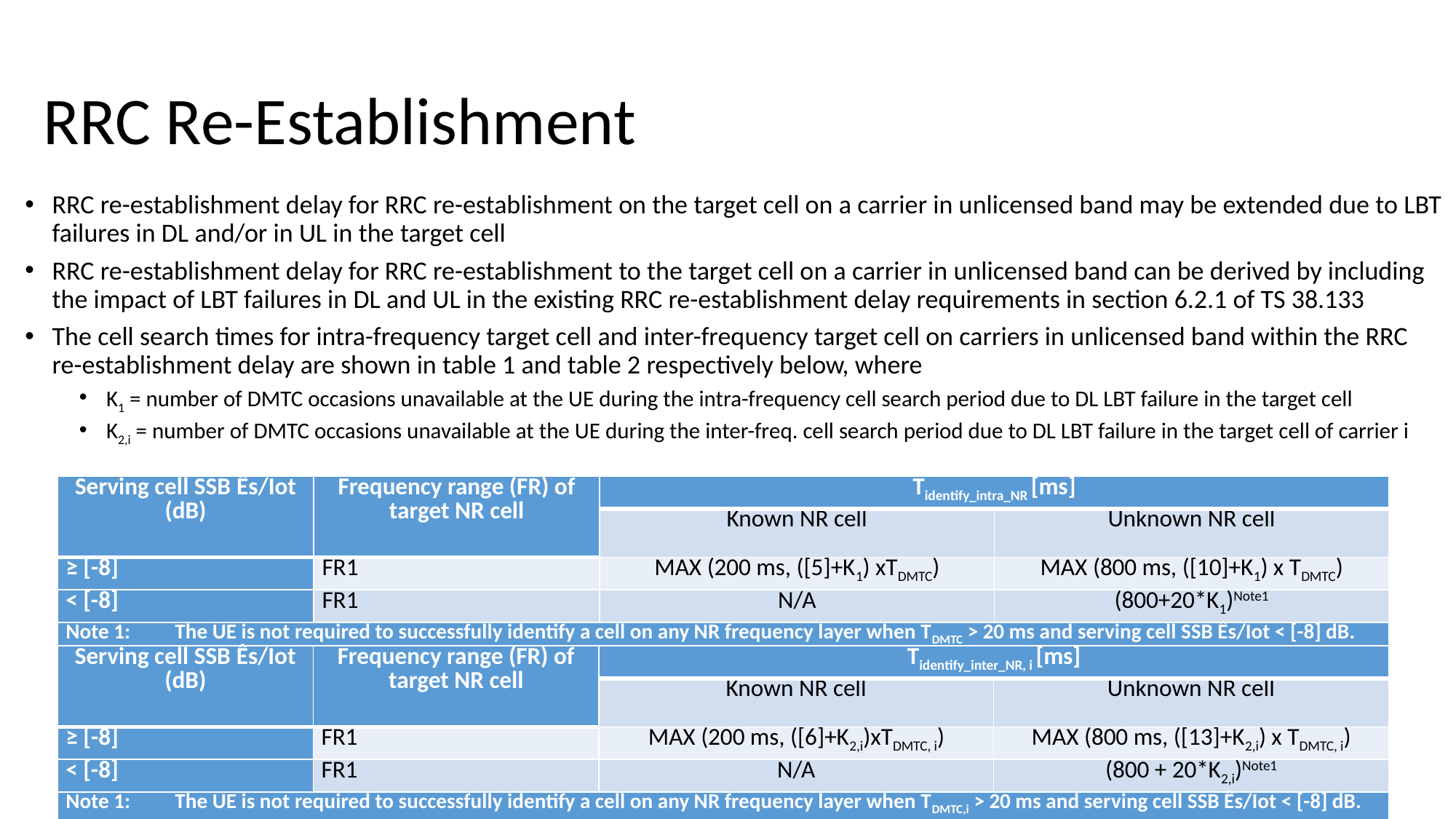

# RRC Re-Establishment
RRC re-establishment delay for RRC re-establishment on the target cell on a carrier in unlicensed band may be extended due to LBT failures in DL and/or in UL in the target cell
RRC re-establishment delay for RRC re-establishment to the target cell on a carrier in unlicensed band can be derived by including the impact of LBT failures in DL and UL in the existing RRC re-establishment delay requirements in section 6.2.1 of TS 38.133
The cell search times for intra-frequency target cell and inter-frequency target cell on carriers in unlicensed band within the RRC re-establishment delay are shown in table 1 and table 2 respectively below, where
K1 = number of DMTC occasions unavailable at the UE during the intra-frequency cell search period due to DL LBT failure in the target cell
K2,i = number of DMTC occasions unavailable at the UE during the inter-freq. cell search period due to DL LBT failure in the target cell of carrier i

| Serving cell SSB Ês/Iot (dB) | Frequency range (FR) of target NR cell | Tidentify\_intra\_NR [ms] |  |
| --- | --- | --- | --- |
|  |  | Known NR cell | Unknown NR cell |
| ≥ [-8] | FR1 | MAX (200 ms, ([5]+K1) xTDMTC) | MAX (800 ms, ([10]+K1) x TDMTC) |
| < [-8] | FR1 | N/A | (800+20\*K1)Note1 |
| Note 1: The UE is not required to successfully identify a cell on any NR frequency layer when TDMTC > 20 ms and serving cell SSB Ês/Iot < [-8] dB. |  |  |  |
| Serving cell SSB Ês/Iot (dB) | Frequency range (FR) of target NR cell | Tidentify\_inter\_NR, i [ms] |  |
| --- | --- | --- | --- |
|  |  | Known NR cell | Unknown NR cell |
| ≥ [-8] | FR1 | MAX (200 ms, ([6]+K2,i)xTDMTC, i) | MAX (800 ms, ([13]+K2,i) x TDMTC, i) |
| < [-8] | FR1 | N/A | (800 + 20\*K2,i)Note1 |
| Note 1: The UE is not required to successfully identify a cell on any NR frequency layer when TDMTC,i > 20 ms and serving cell SSB Ês/Iot < [-8] dB. |  |  |  |